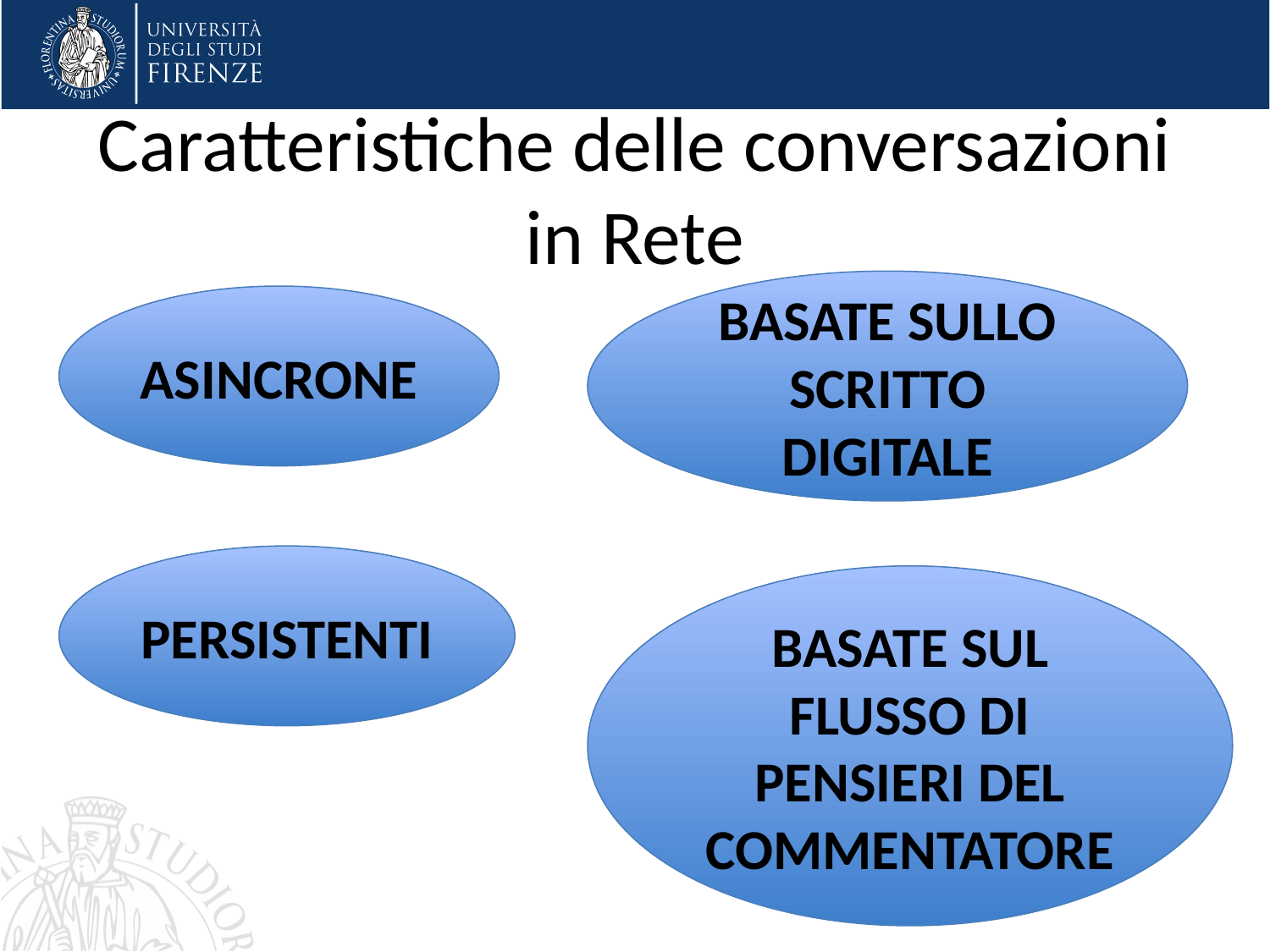

Caratteristiche delle conversazioni in Rete
BASATE SULLO SCRITTO DIGITALE
ASINCRONE
PERSISTENTI
BASATE SUL FLUSSO DI PENSIERI DEL COMMENTATORE